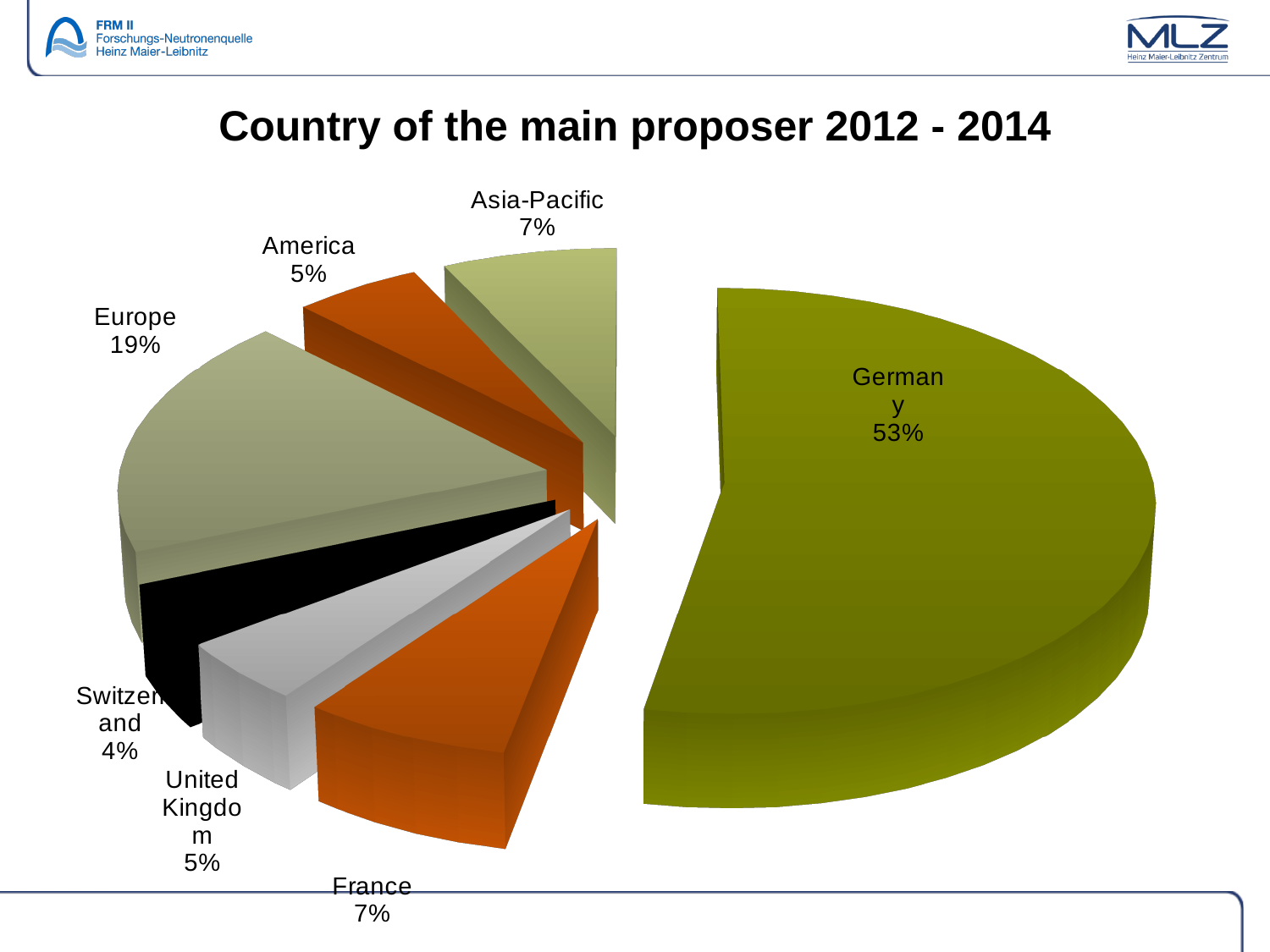

[unsupported chart]

# Country of the main proposer 2012 - 2014